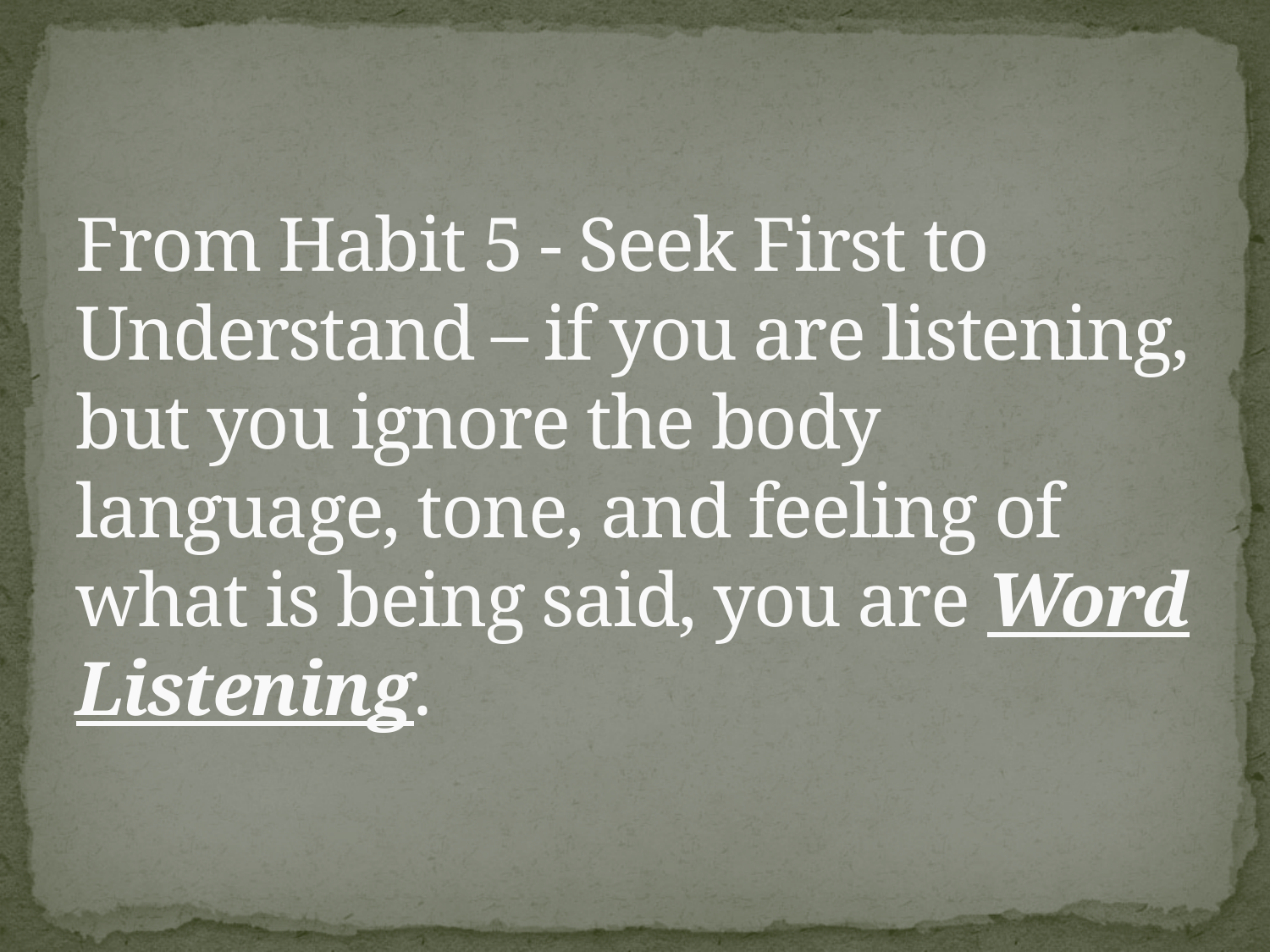

# From Habit 5 - Seek First to Understand – if you are listening, but you ignore the body language, tone, and feeling of what is being said, you are Word Listening.